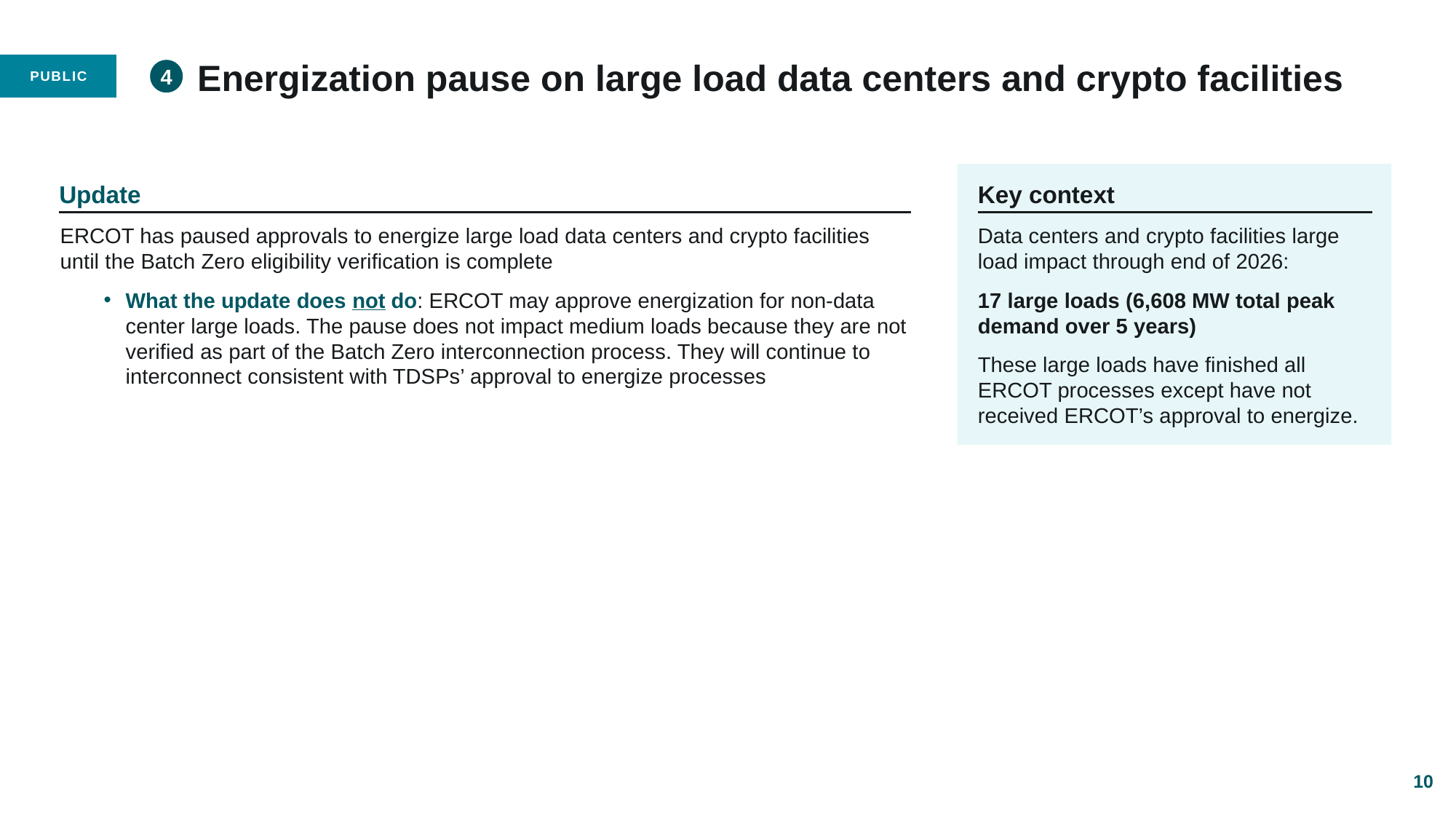

# Energization pause on large load data centers and crypto facilities
4

Update

Key context
Data centers and crypto facilities large load impact through end of 2026:
17 large loads (6,608 MW total peak demand over 5 years)
These large loads have finished all ERCOT processes except have not received ERCOT’s approval to energize.

ERCOT has paused approvals to energize large load data centers and crypto facilities until the Batch Zero eligibility verification is complete
What the update does not do: ERCOT may approve energization for non-data center large loads. The pause does not impact medium loads because they are not verified as part of the Batch Zero interconnection process. They will continue to interconnect consistent with TDSPs’ approval to energize processes

10